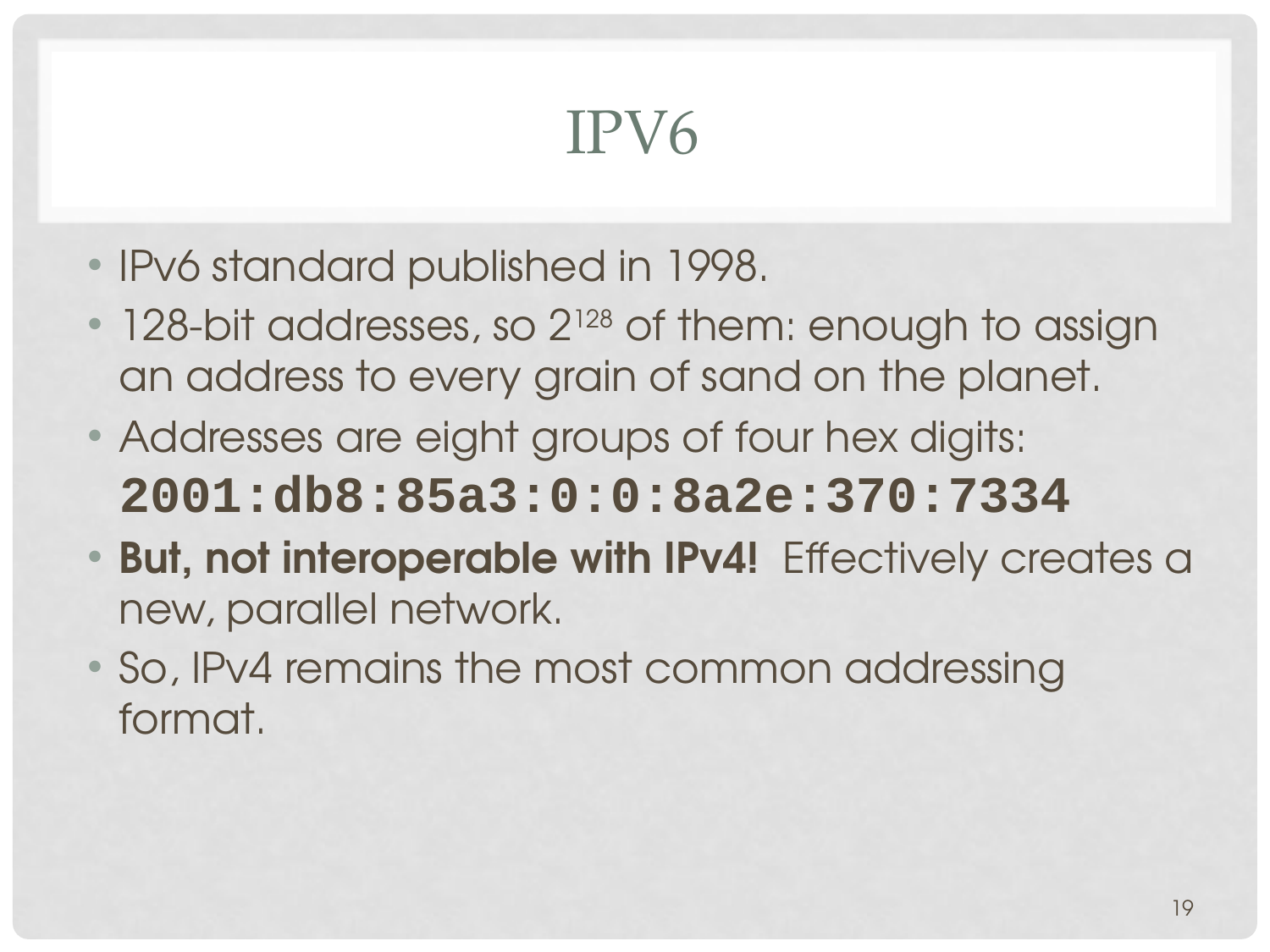

# IPv6
IPv6 standard published in 1998.
128-bit addresses, so 2128 of them: enough to assign an address to every grain of sand on the planet.
Addresses are eight groups of four hex digits:
2001:db8:85a3:0:0:8a2e:370:7334
But, not interoperable with IPv4!  Effectively creates a new, parallel network.
So, IPv4 remains the most common addressing format.
19